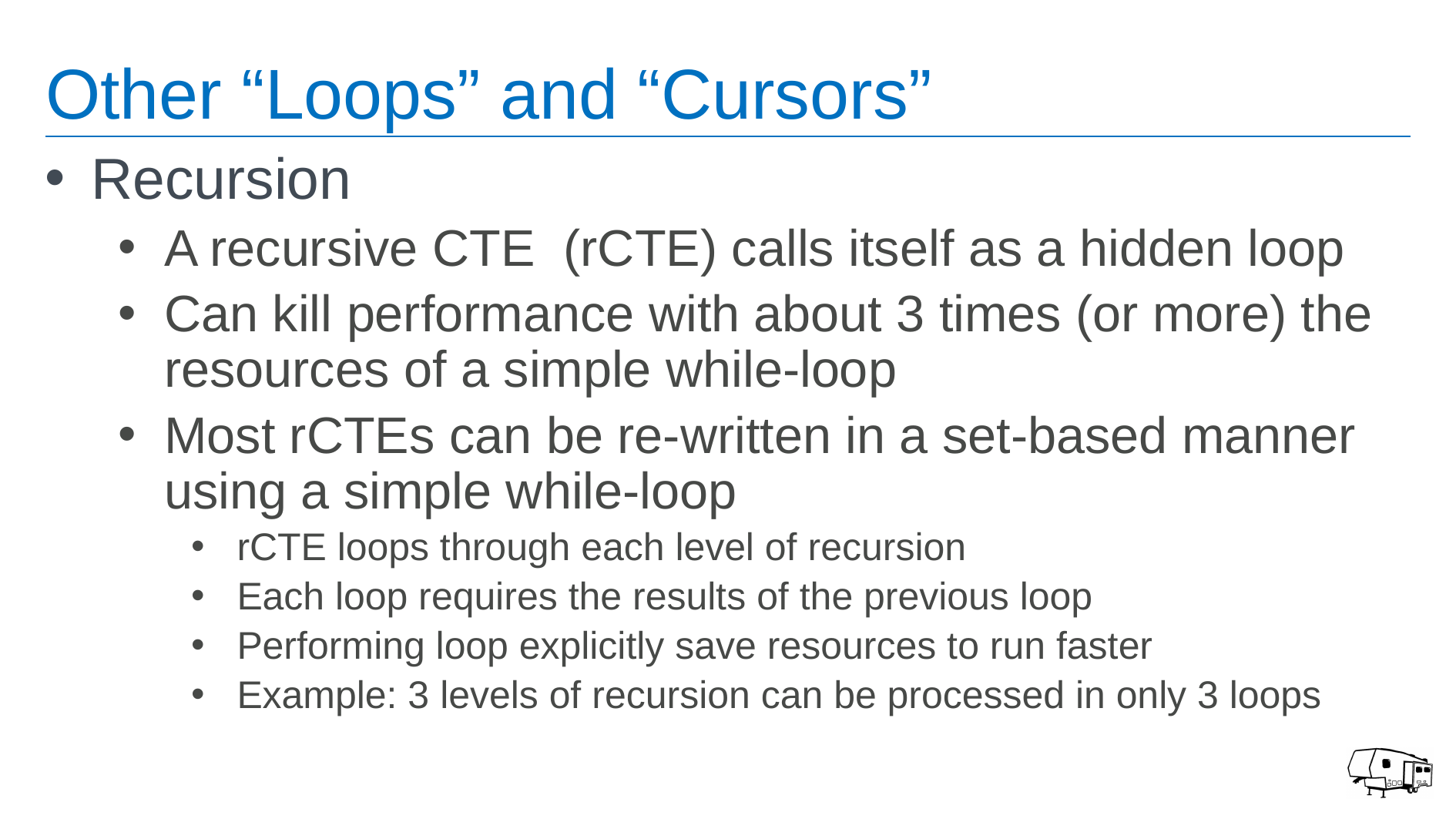

# Other “Loops” and “Cursors”
Recursion
A recursive CTE  (rCTE) calls itself as a hidden loop
Can kill performance with about 3 times (or more) the resources of a simple while-loop
Most rCTEs can be re-written in a set-based manner using a simple while-loop
rCTE loops through each level of recursion
Each loop requires the results of the previous loop
Performing loop explicitly save resources to run faster
Example: 3 levels of recursion can be processed in only 3 loops